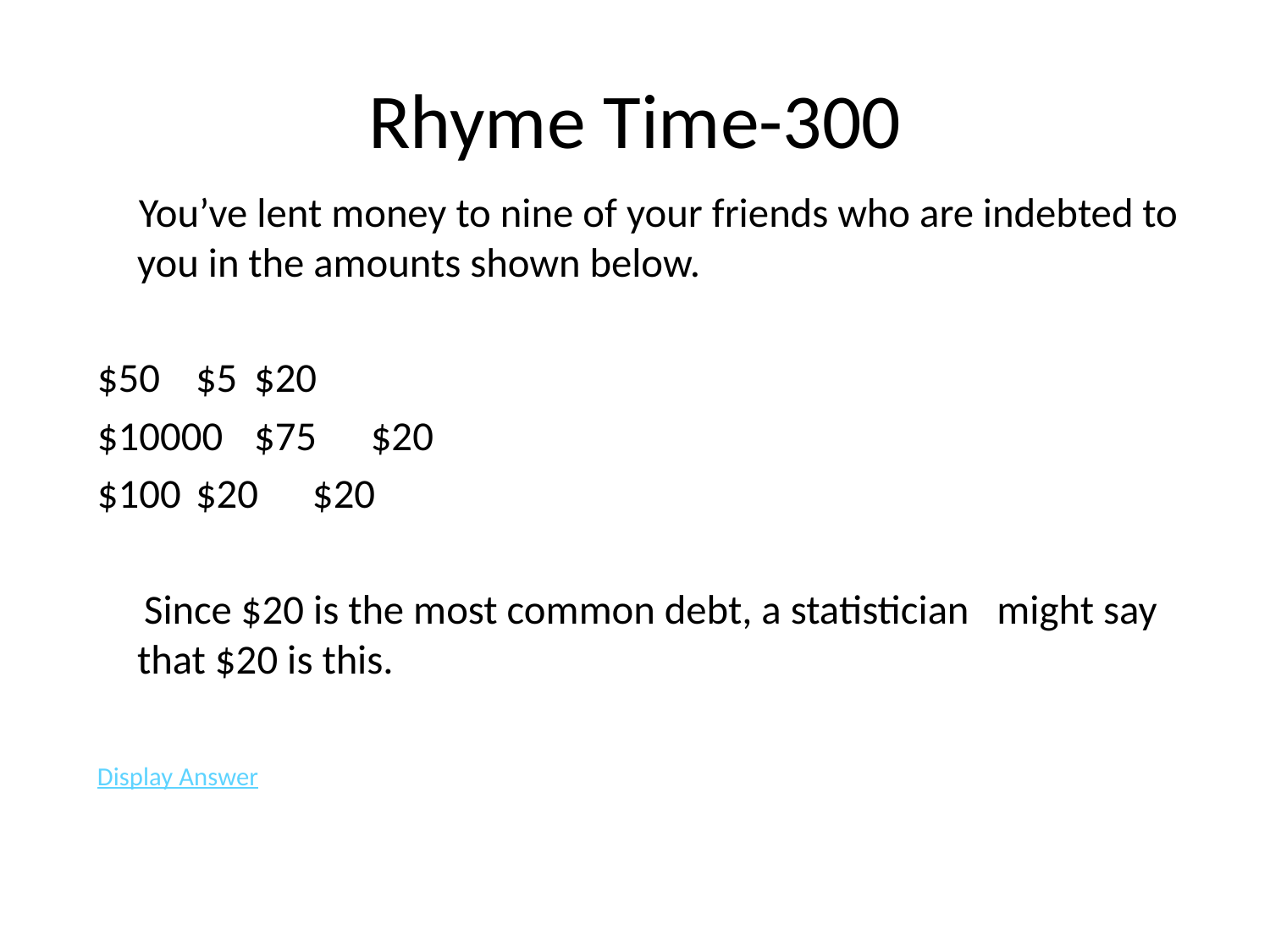

# Rhyme Time-300

       You’ve lent money to nine of your friends who are indebted to you in the amounts shown below.

$50		$5		$20
$10000	$75		$20
$100		$20		$20

     Since $20 is the most common debt, a statistician   might say that $20 is this.

Display Answer